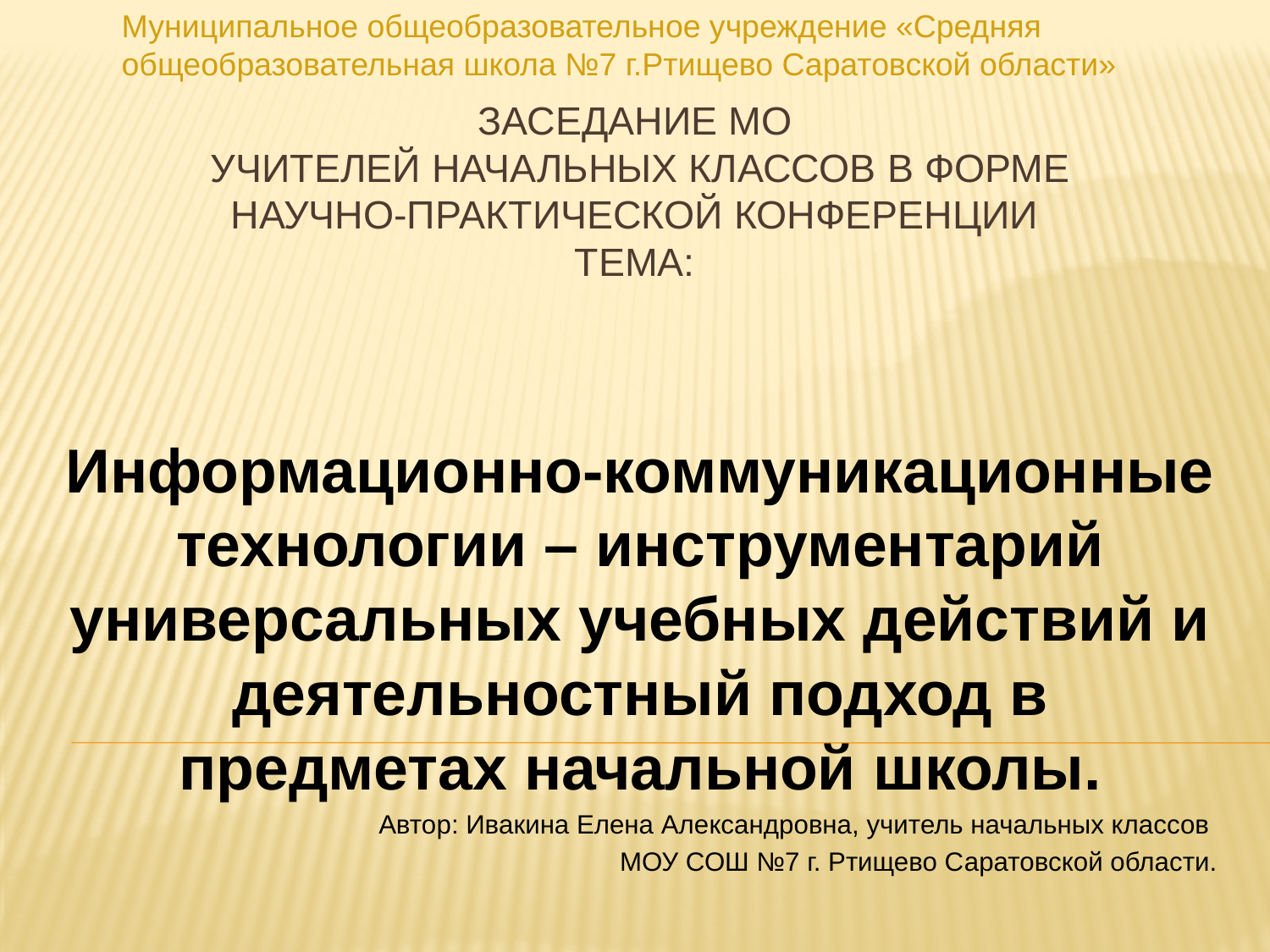

Муниципальное общеобразовательное учреждение «Средняя общеобразовательная школа №7 г.Ртищево Саратовской области»
# Заседание МО учителей начальных классов в форме Научно-практической конференции Тема:
Информационно-коммуникационные технологии – инструментарий универсальных учебных действий и деятельностный подход в предметах начальной школы.
Автор: Ивакина Елена Александровна, учитель начальных классов
МОУ СОШ №7 г. Ртищево Саратовской области.